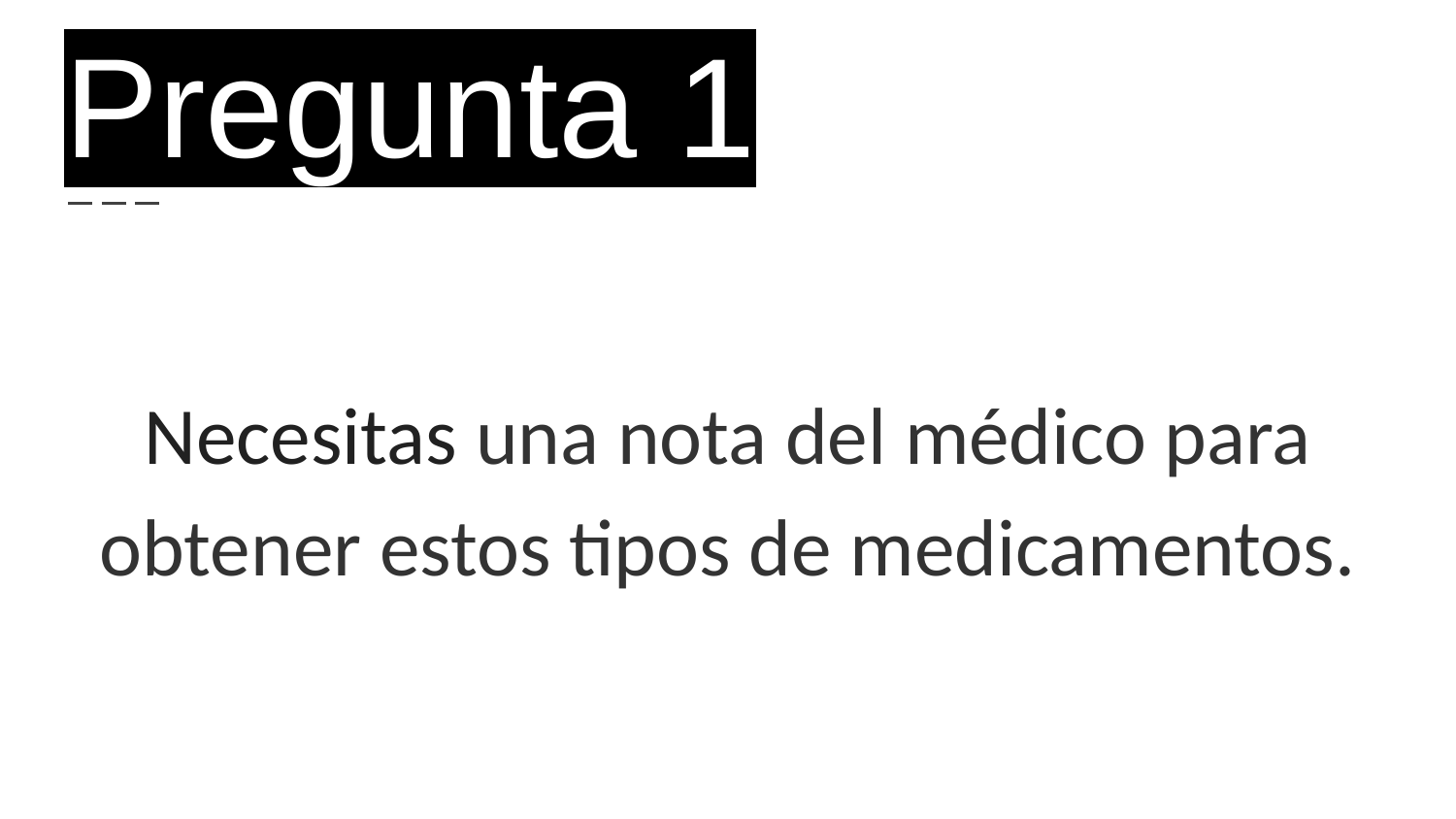

# Pregunta 1
Necesitas una nota del médico para obtener estos tipos de medicamentos.